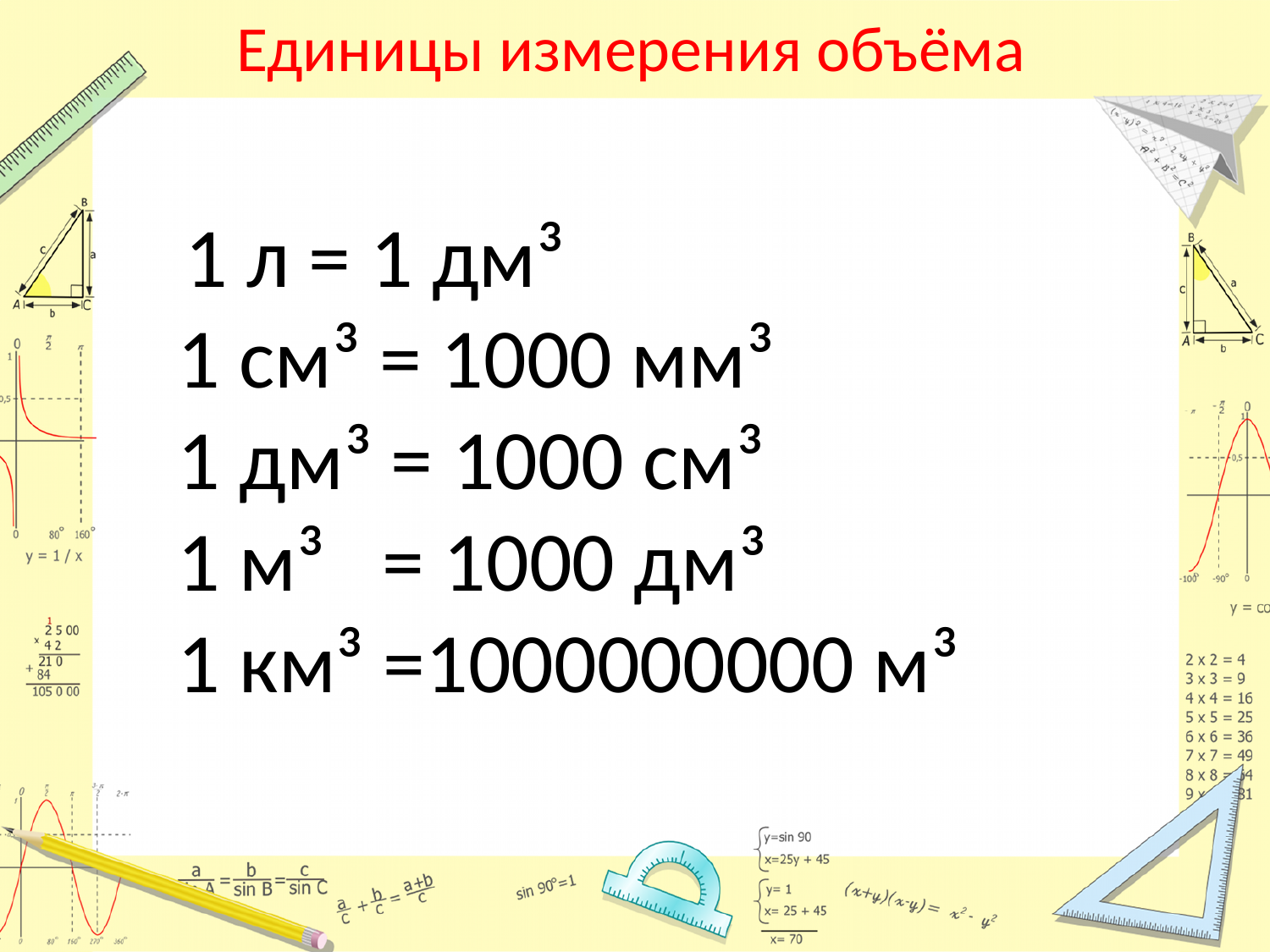

# Единицы измерения объёма
 1 л = 1 дм³
1 см³ = 1000 мм³
1 дм³ = 1000 см³
1 м³   = 1000 дм³
1 км³ =1000000000 м³